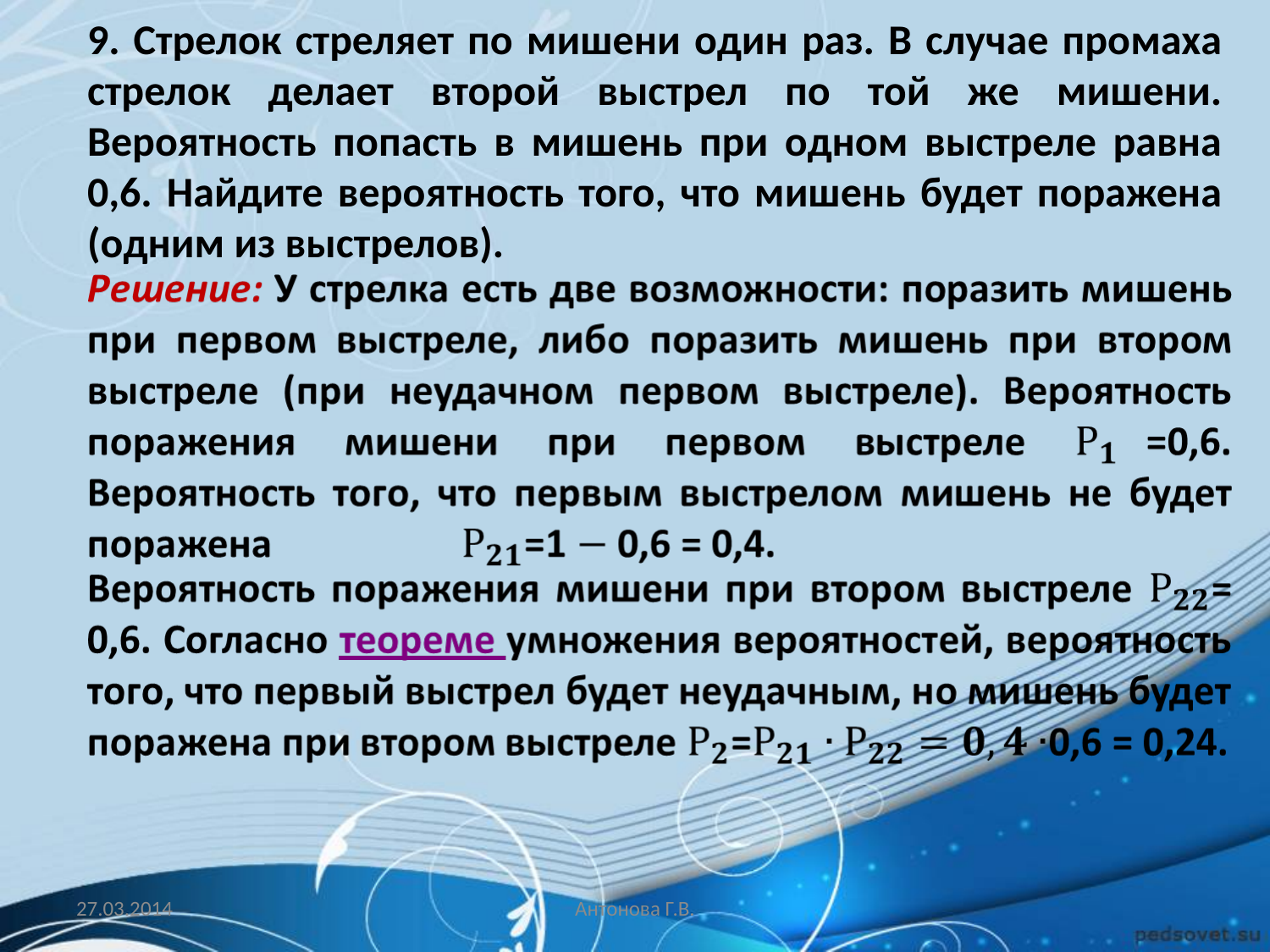

9. Стрелок стреляет по мишени один раз. В случае промаха стрелок делает второй выстрел по той же мишени. Вероятность попасть в мишень при одном выстреле равна 0,6. Найдите вероятность того, что мишень будет поражена (одним из выстрелов).

27.03.2014
Антонова Г.В.